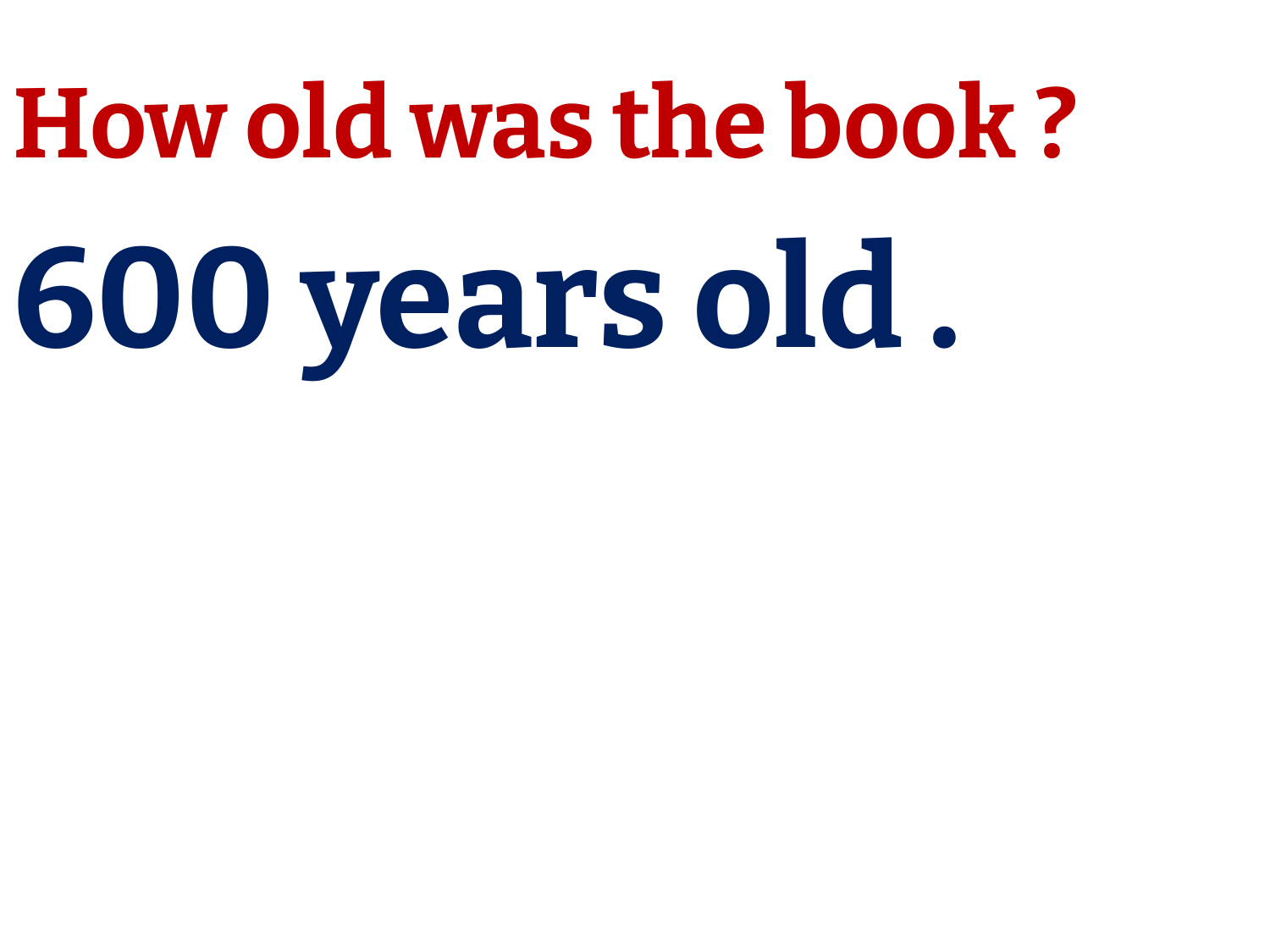

How old was the book ?
600 years old .